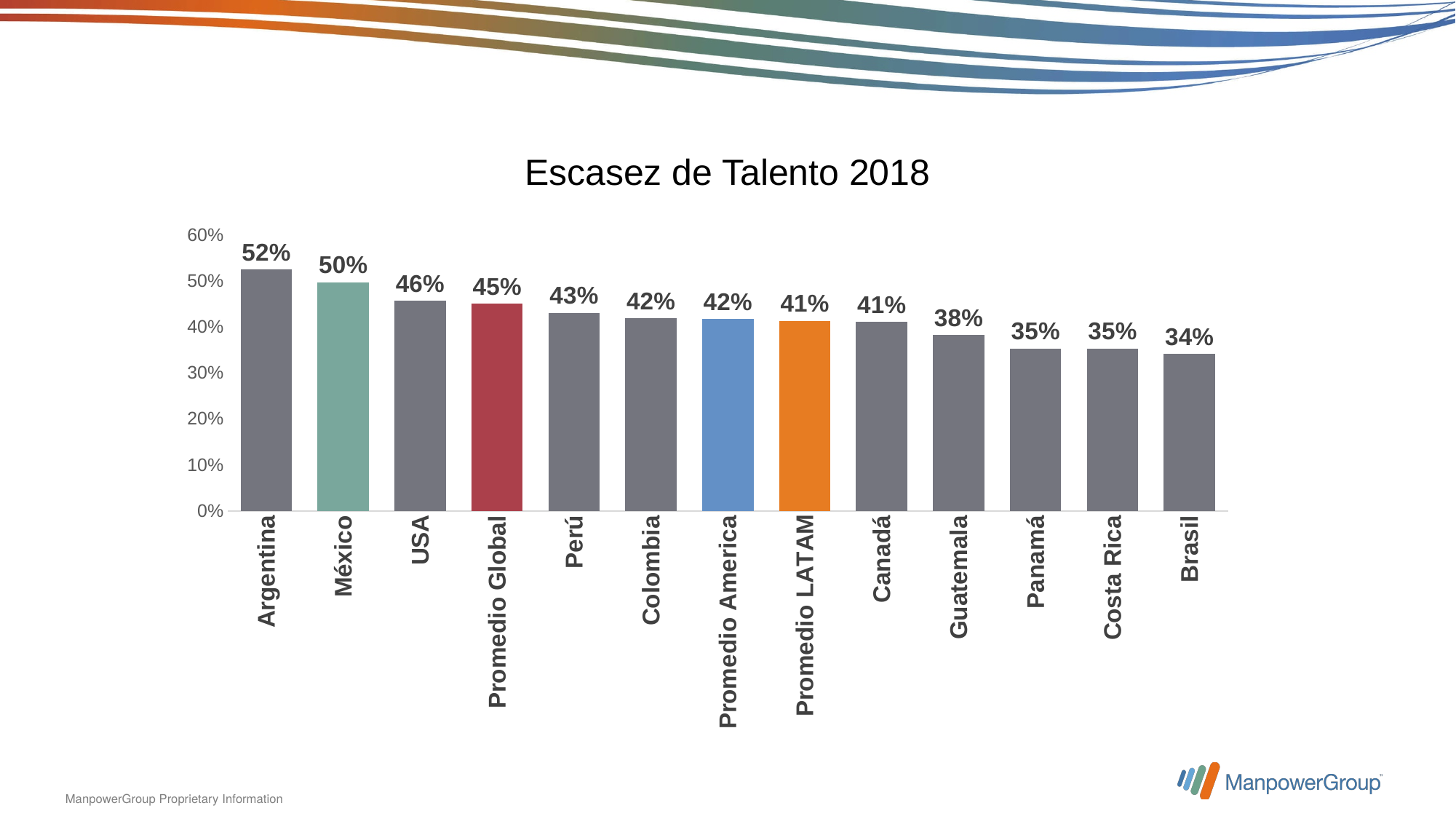

Escasez de Talento 2018

### Chart

| Category |  |
|---|---|
| Argentina | 0.5243445692884 |
| México | 0.496796925048 |
| USA | 0.4562624254473 |
| Promedio Global | 0.45 |
| Perú | 0.4306230072426 |
| Colombia | 0.4186666666667 |
| Promedio America | 0.41664935555443006 |
| Promedio LATAM | 0.4124685643290624 |
| Canadá | 0.4104826154645 |
| Guatemala | 0.3822580645161 |
| Panamá | 0.3532258064516 |
| Costa Rica | 0.3526570048309 |
| Brasil | 0.3411764705882 |